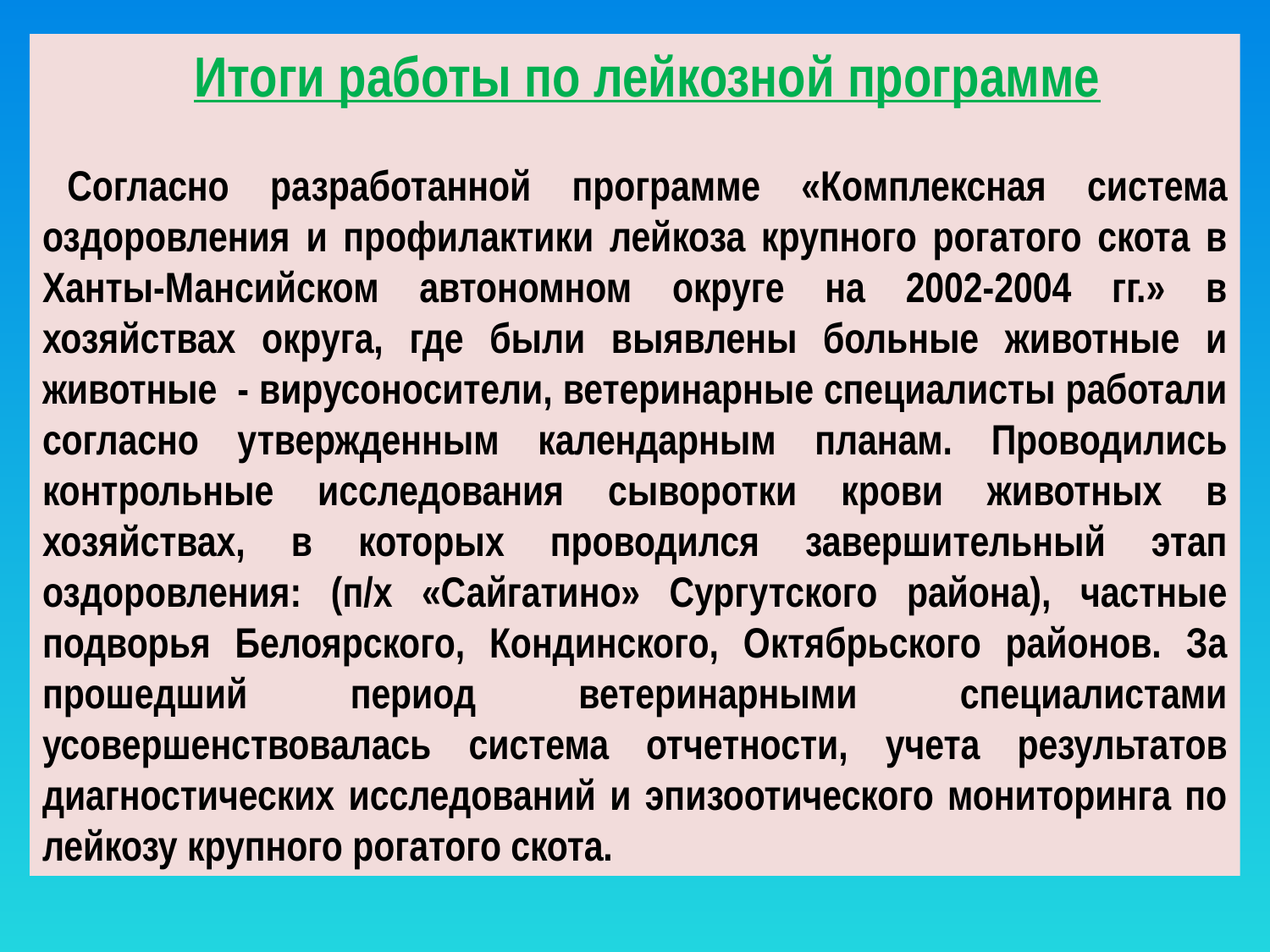

Итоги работы по лейкозной программе

Согласно разработанной программе «Комплексная система оздоровления и профилактики лейкоза крупного рогатого скота в Ханты-Мансийском автономном округе на 2002-2004 гг.» в хозяйствах округа, где были выявлены больные животные и животные  - вирусоносители, ветеринарные специалисты работали согласно утвержденным календарным планам. Проводились контрольные исследования сыворотки крови животных в хозяйствах, в которых проводился завершительный этап оздоровления: (п/х «Сайгатино» Сургутского района), частные подворья Белоярского, Кондинского, Октябрьского районов. За прошедший период ветеринарными специалистами усовершенствовалась система отчетности, учета результатов диагностических исследований и эпизоотического мониторинга по лейкозу крупного рогатого скота.